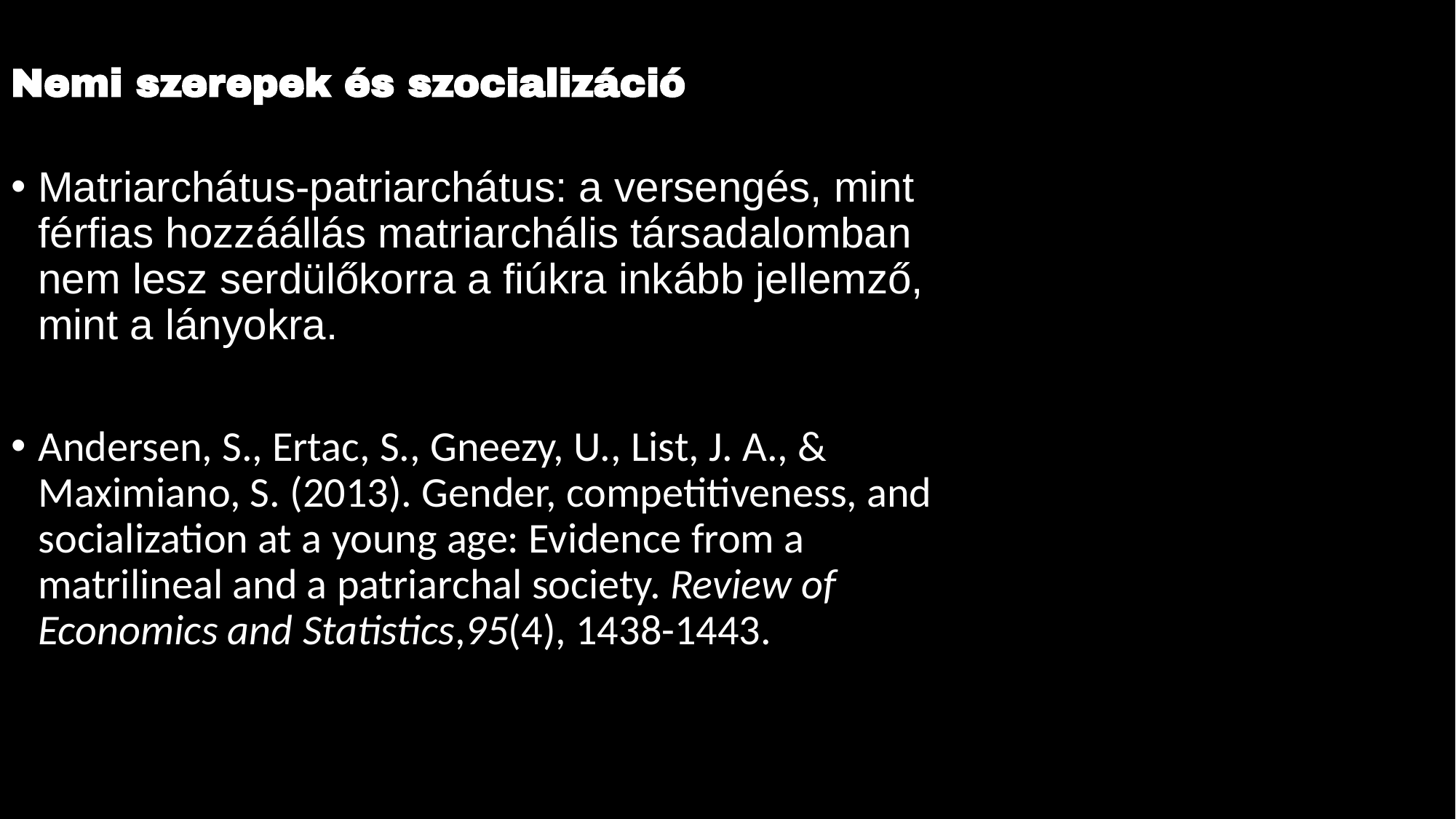

Nemi szerepek és szocializáció
Matriarchátus-patriarchátus: a versengés, mint férfias hozzáállás matriarchális társadalomban nem lesz serdülőkorra a fiúkra inkább jellemző, mint a lányokra.

Andersen, S., Ertac, S., Gneezy, U., List, J. A., & Maximiano, S. (2013). Gender, competitiveness, and socialization at a young age: Evidence from a matrilineal and a patriarchal society. Review of Economics and Statistics,95(4), 1438-1443.